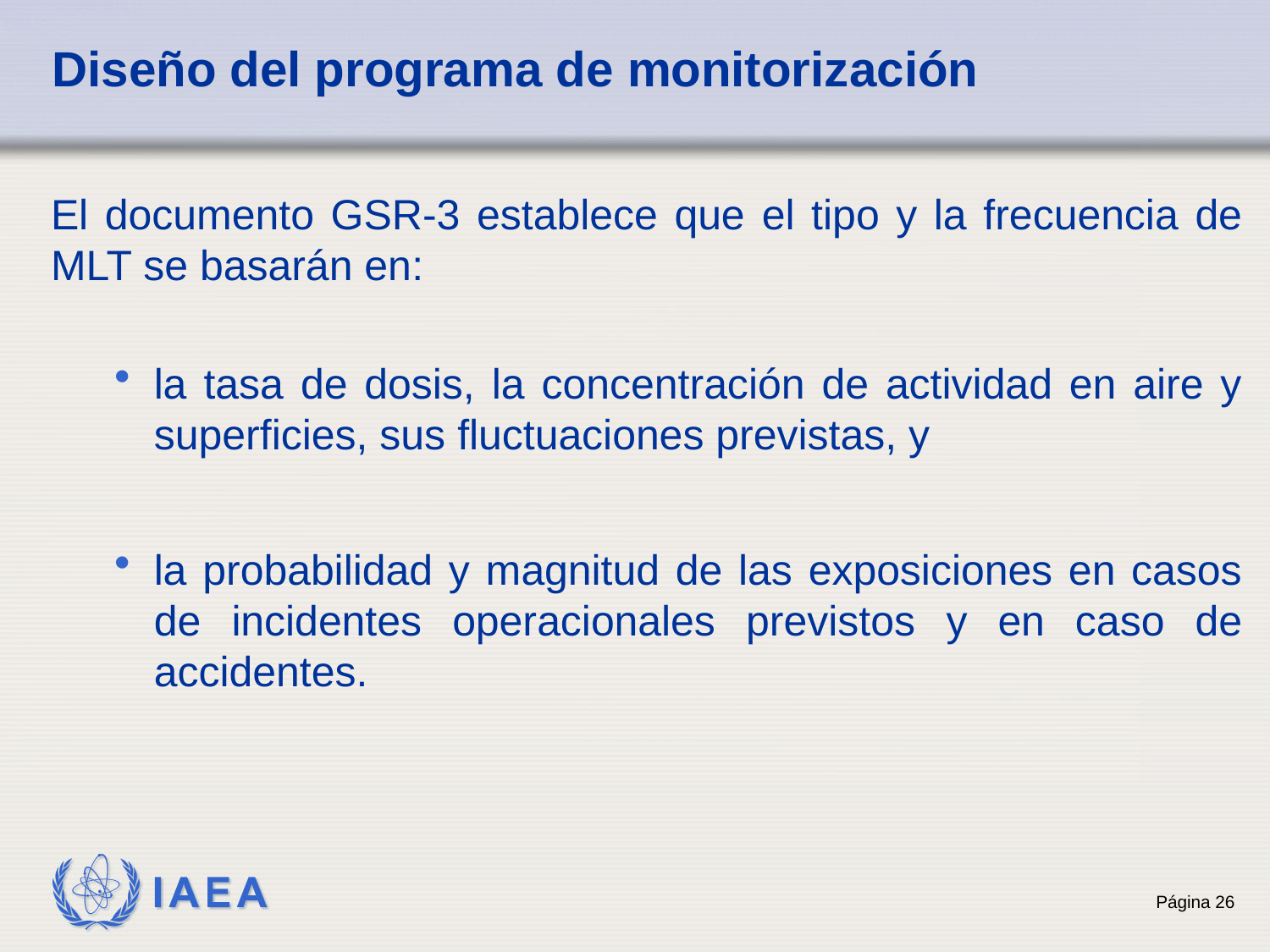

# Diseño del programa de monitorización
El documento GSR-3 establece que el tipo y la frecuencia de MLT se basarán en:

la tasa de dosis, la concentración de actividad en aire y superficies, sus fluctuaciones previstas, y

la probabilidad y magnitud de las exposiciones en casos de incidentes operacionales previstos y en caso de accidentes.
26